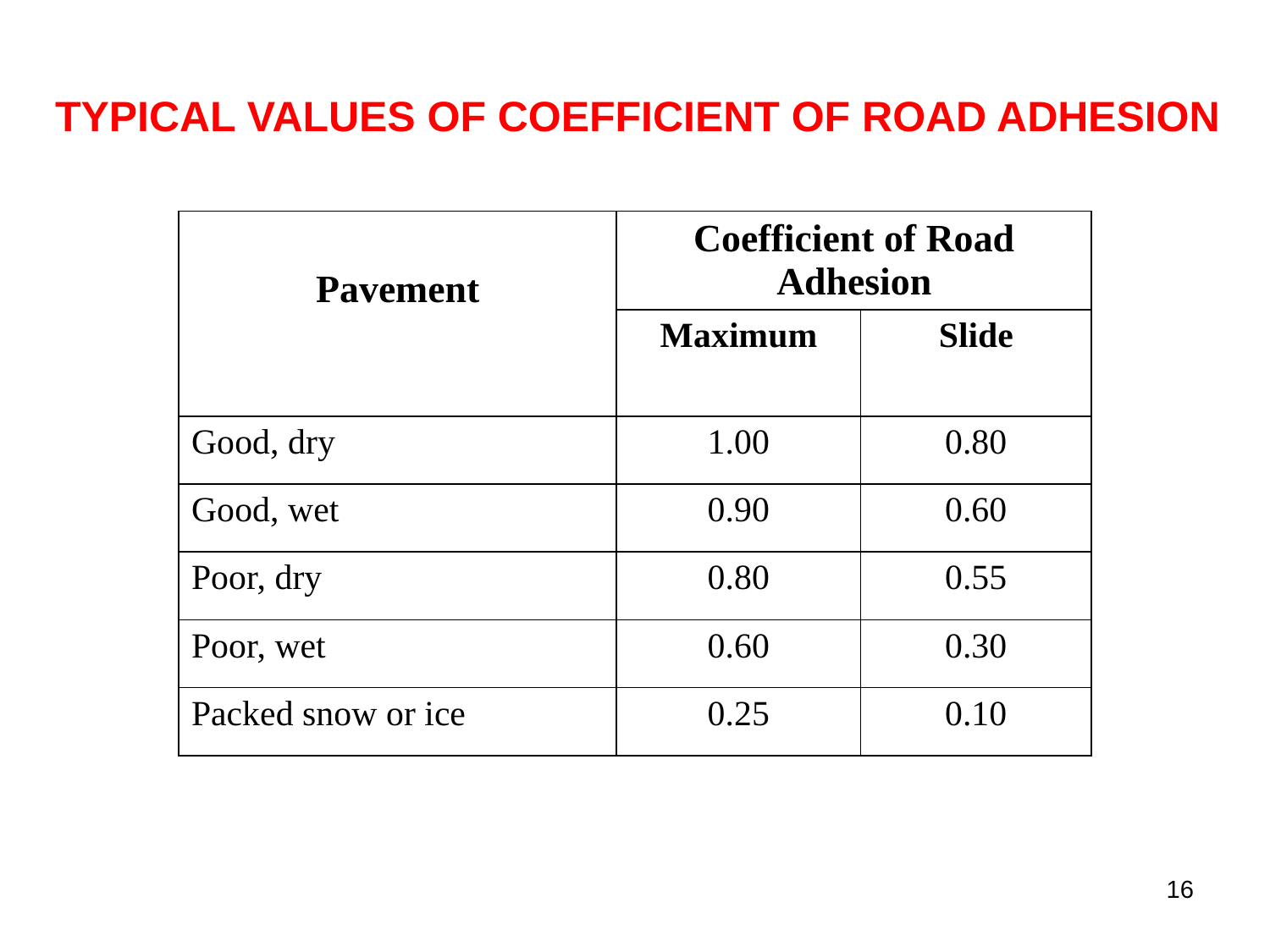

TYPICAL VALUES OF COEFFICIENT OF ROAD ADHESION
| Pavement | Coefficient of Road Adhesion |  |
| --- | --- | --- |
|  | Maximum | Slide |
| Good, dry | 1.00 | 0.80 |
| Good, wet | 0.90 | 0.60 |
| Poor, dry | 0.80 | 0.55 |
| Poor, wet | 0.60 | 0.30 |
| Packed snow or ice | 0.25 | 0.10 |
16